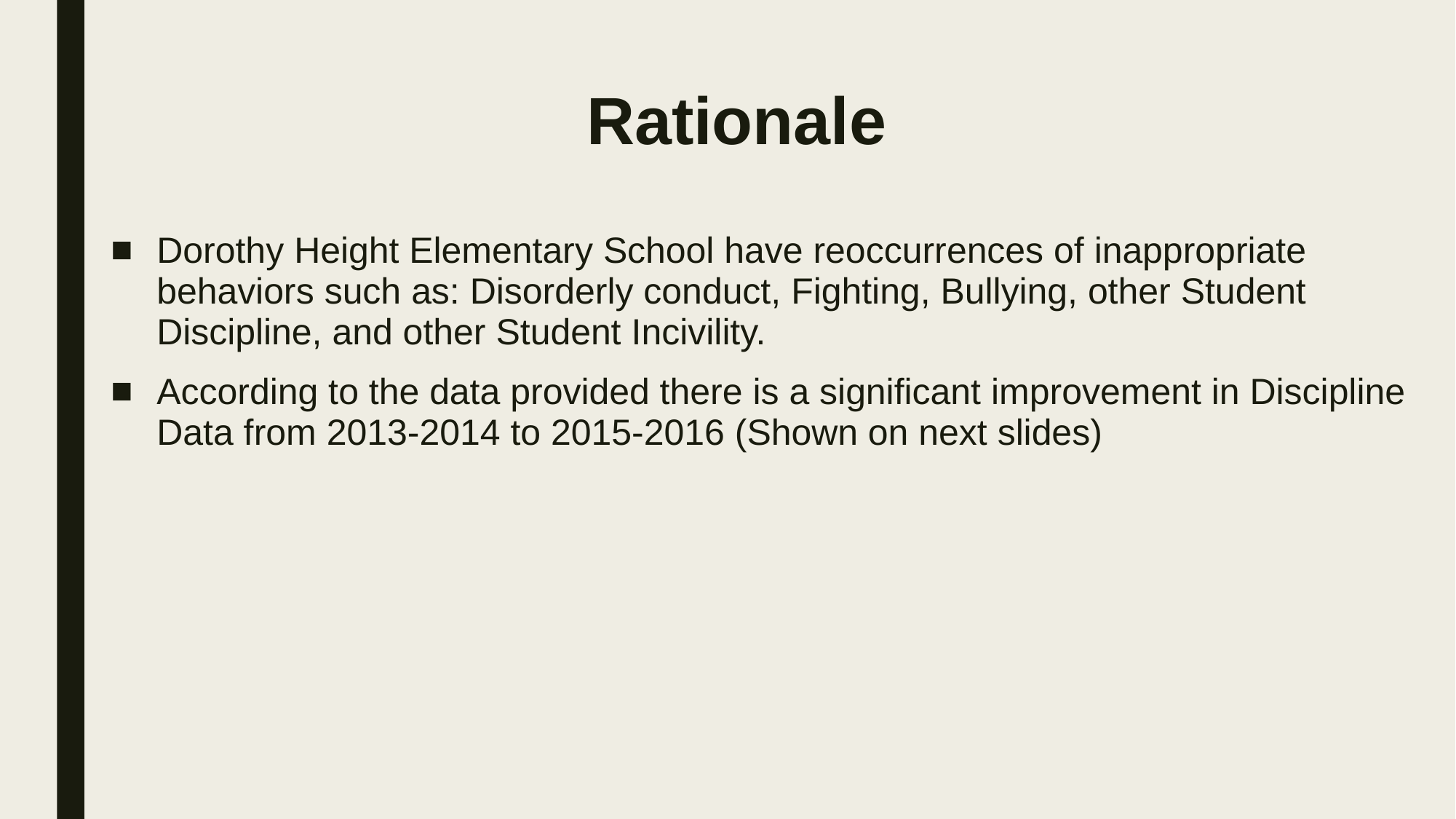

# Rationale
Dorothy Height Elementary School have reoccurrences of inappropriate behaviors such as: Disorderly conduct, Fighting, Bullying, other Student Discipline, and other Student Incivility.
According to the data provided there is a significant improvement in Discipline Data from 2013-2014 to 2015-2016 (Shown on next slides)